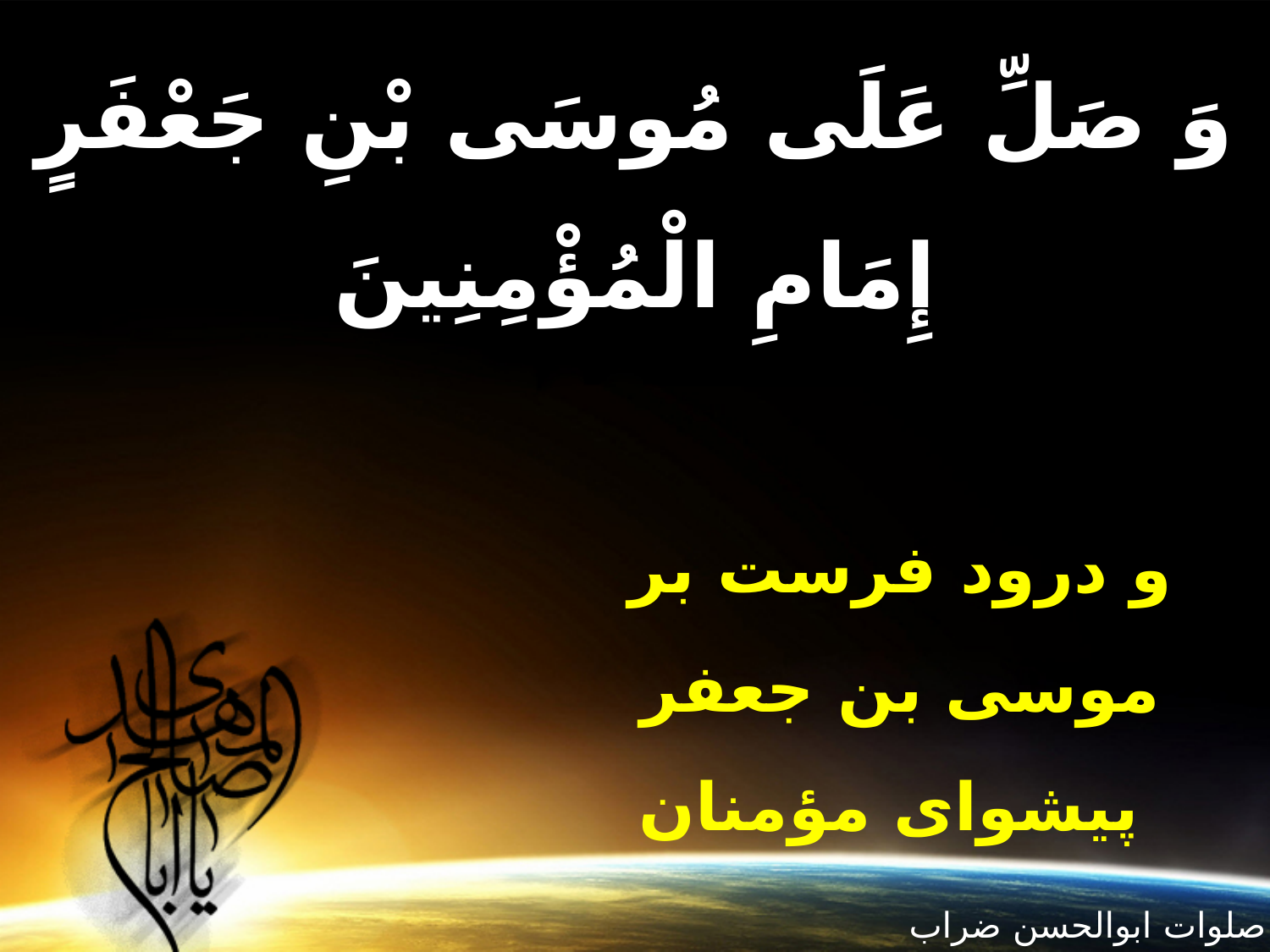

وَ صَلِّ عَلَى مُوسَى بْنِ جَعْفَرٍ
إِمَامِ الْمُؤْمِنِينَ
و درود فرست بر
موسى بن جعفر
پيشواى مؤمنان